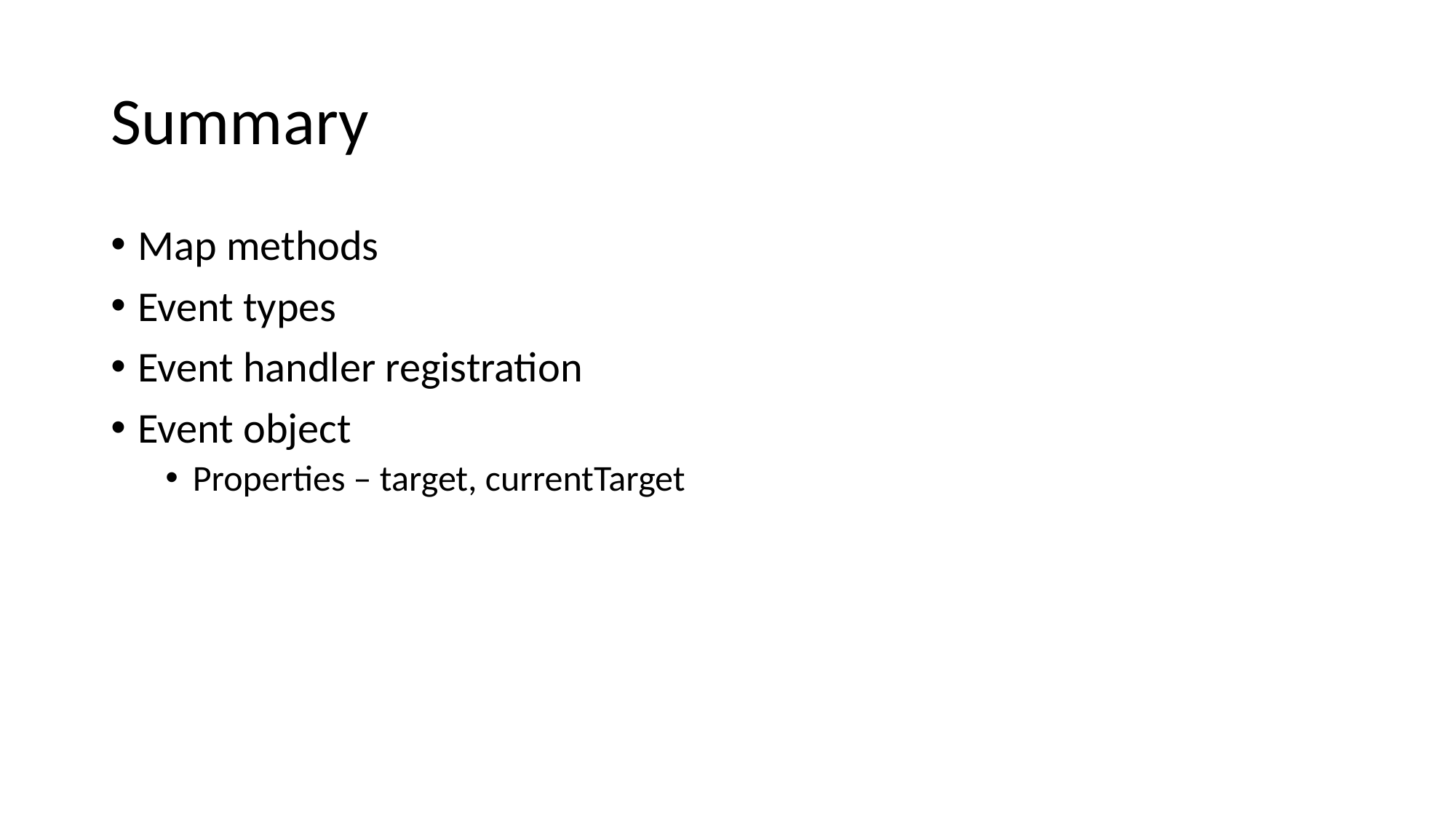

# Summary
Map methods
Event types
Event handler registration
Event object
Properties – target, currentTarget